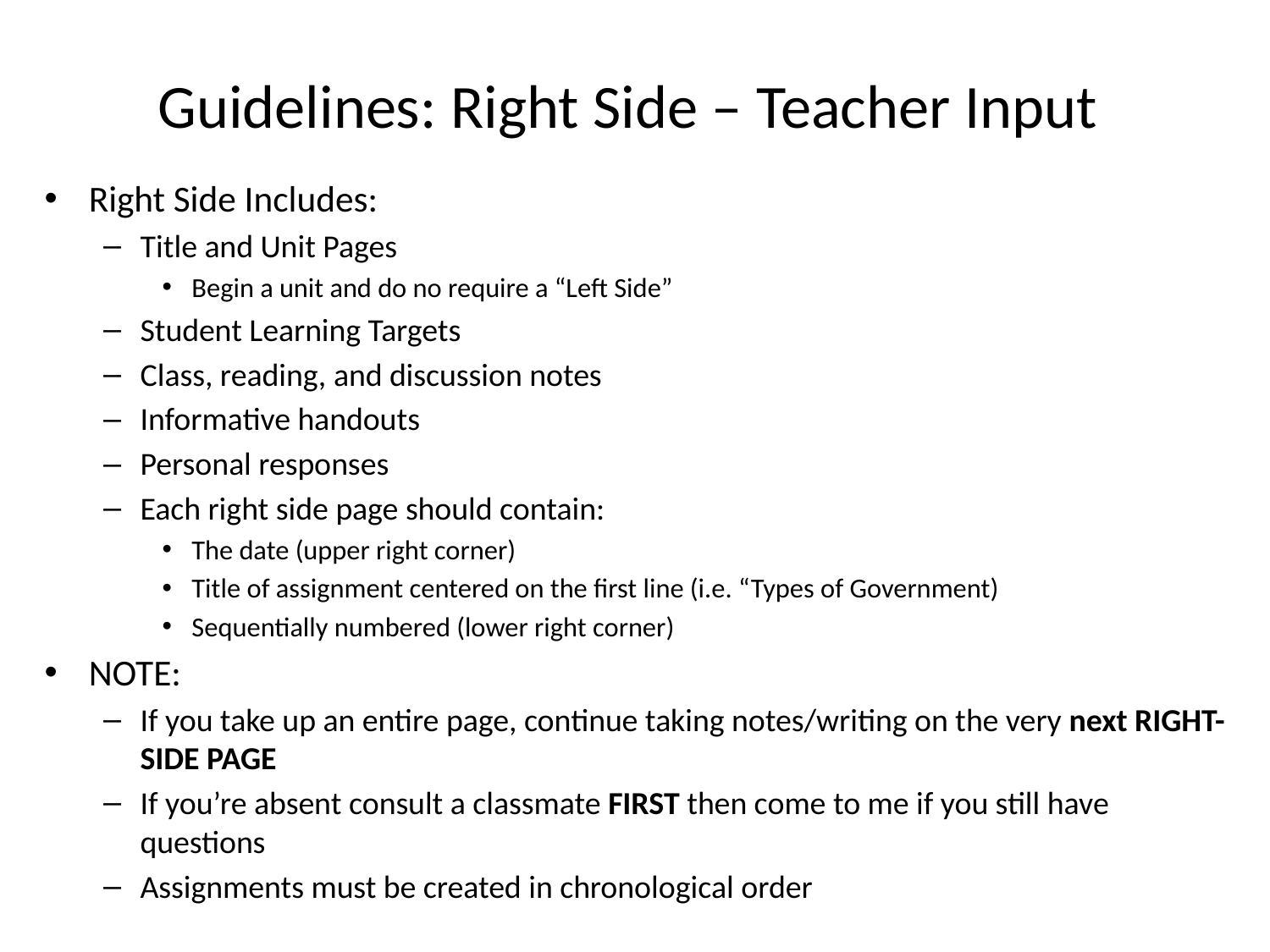

# Guidelines: Right Side – Teacher Input
Right Side Includes:
Title and Unit Pages
Begin a unit and do no require a “Left Side”
Student Learning Targets
Class, reading, and discussion notes
Informative handouts
Personal responses
Each right side page should contain:
The date (upper right corner)
Title of assignment centered on the first line (i.e. “Types of Government)
Sequentially numbered (lower right corner)
NOTE:
If you take up an entire page, continue taking notes/writing on the very next RIGHT-SIDE PAGE
If you’re absent consult a classmate FIRST then come to me if you still have questions
Assignments must be created in chronological order